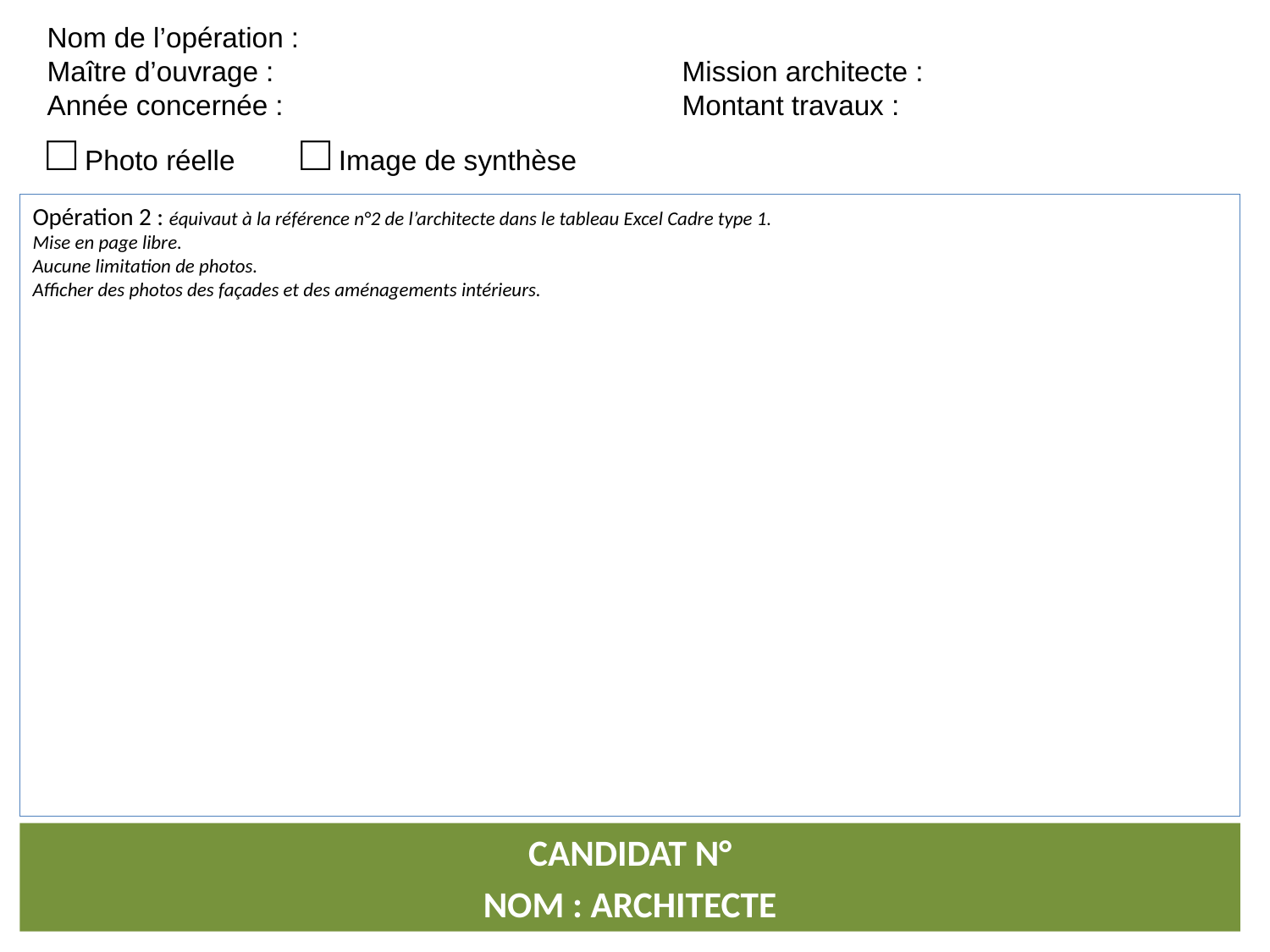

Nom de l’opération :
Maître d’ouvrage :				Mission architecte :
Année concernée :				Montant travaux :
□ Photo réelle	□ Image de synthèse

# Opération 2 : équivaut à la référence n°2 de l’architecte dans le tableau Excel Cadre type 1. Mise en page libre. Aucune limitation de photos. Afficher des photos des façades et des aménagements intérieurs.
CANDIDAT N°
NOM : ARCHITECTE